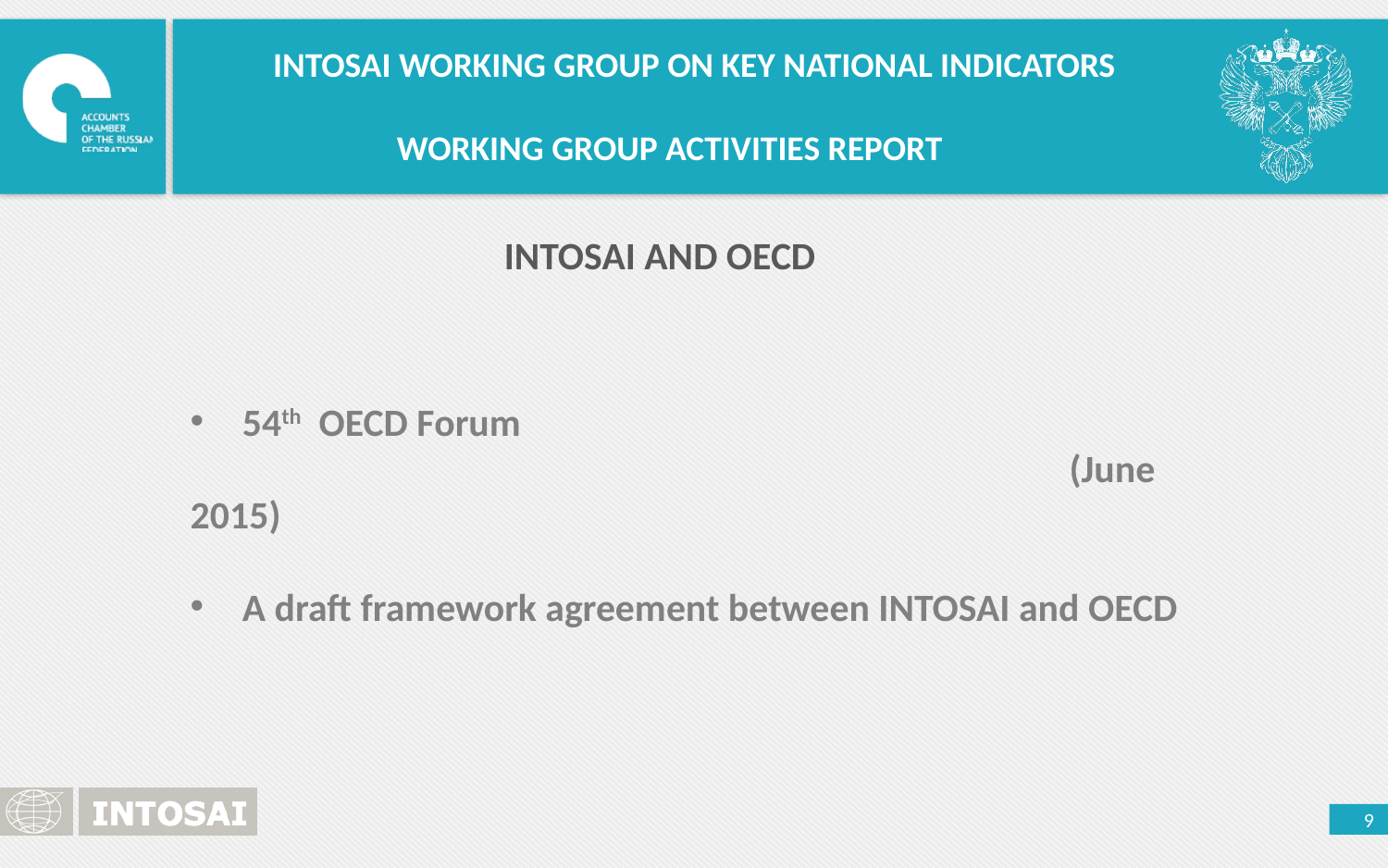

INTOSAI WORKING GROUP ON KEY NATIONAL INDICATORS
WORKING GROUP ACTIVITIES REPORT
INTOSAI AND OECD

54th  OECD Forum
                                                                                                    (June 2015)

A draft framework agreement between INTOSAI and OECD